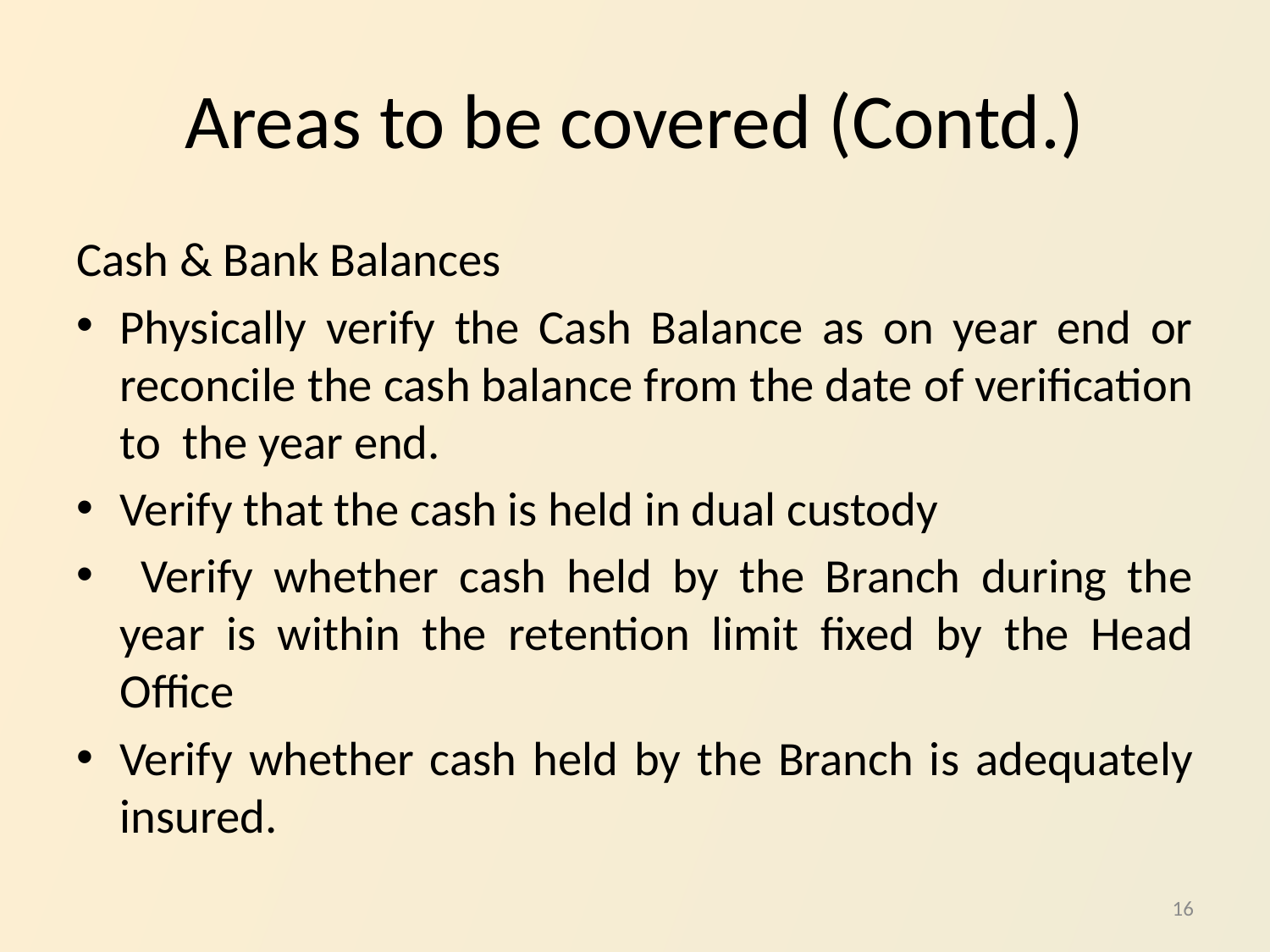

# Areas to be covered (Contd.)
Cash & Bank Balances
Physically verify the Cash Balance as on year end or reconcile the cash balance from the date of verification to  the year end.
Verify that the cash is held in dual custody
 Verify whether cash held by the Branch during the year is within the retention limit fixed by the Head Office
Verify whether cash held by the Branch is adequately insured.
16